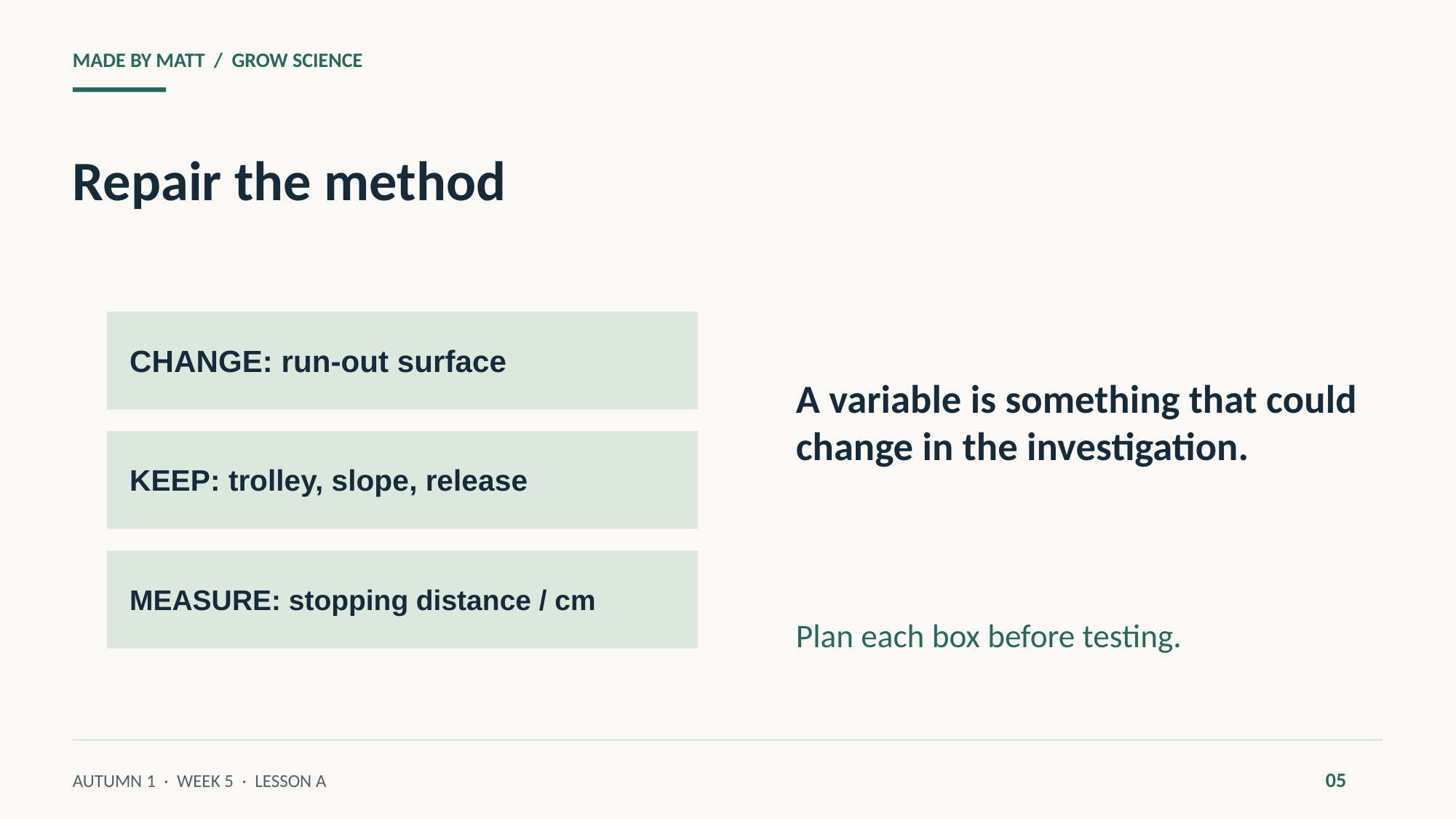

MADE BY MATT  /  GROW SCIENCE

Repair the method
A variable is something that could change in the investigation.

CHANGE: run-out surface

KEEP: trolley, slope, release

MEASURE: stopping distance / cm
Plan each box before testing.

05
AUTUMN 1  ·  WEEK 5  ·  LESSON A